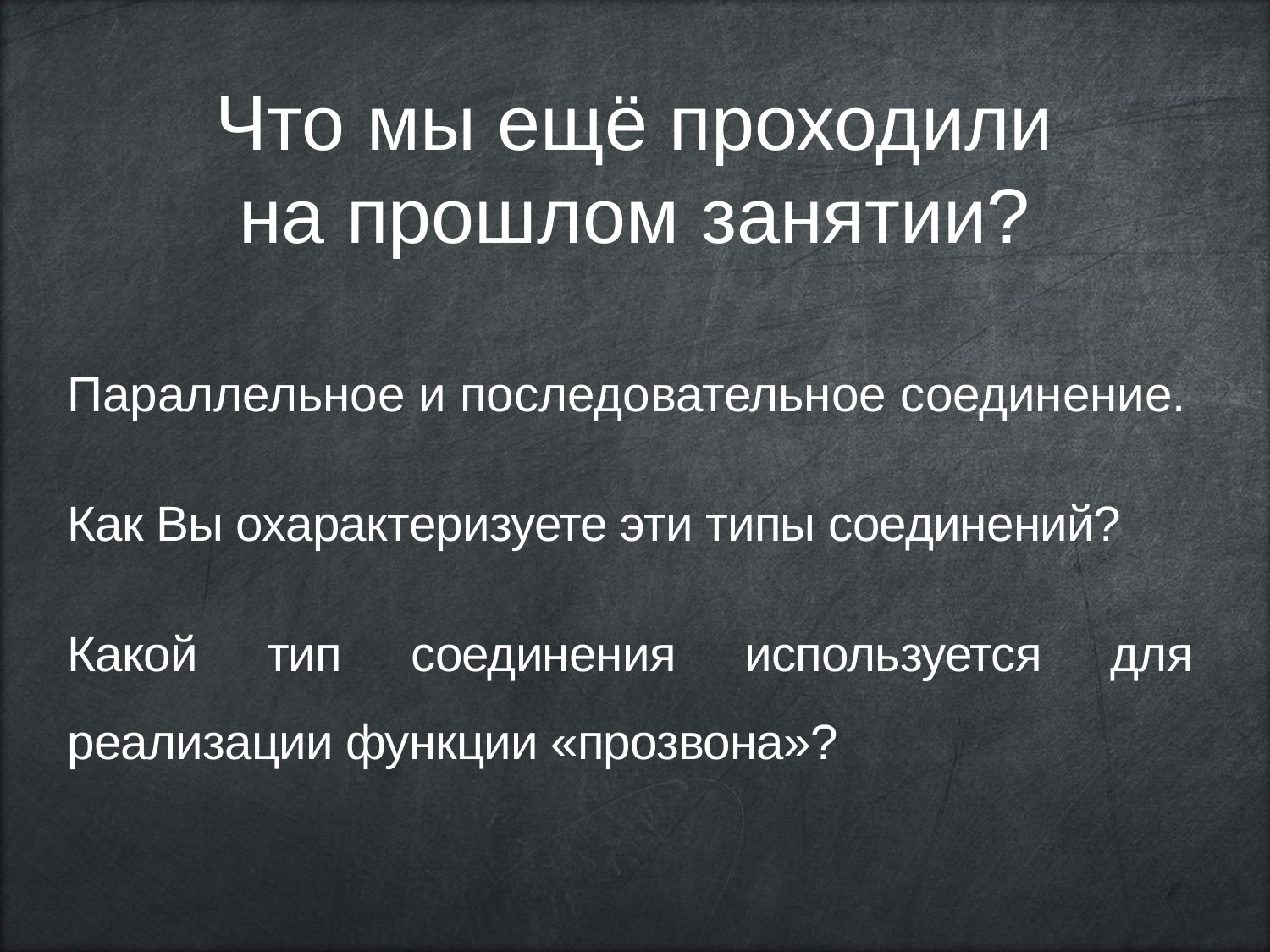

Что мы ещё проходили
на прошлом занятии?
Параллельное и последовательное соединение.
Как Вы охарактеризуете эти типы соединений?
Какой тип соединения используется для реализации функции «прозвона»?